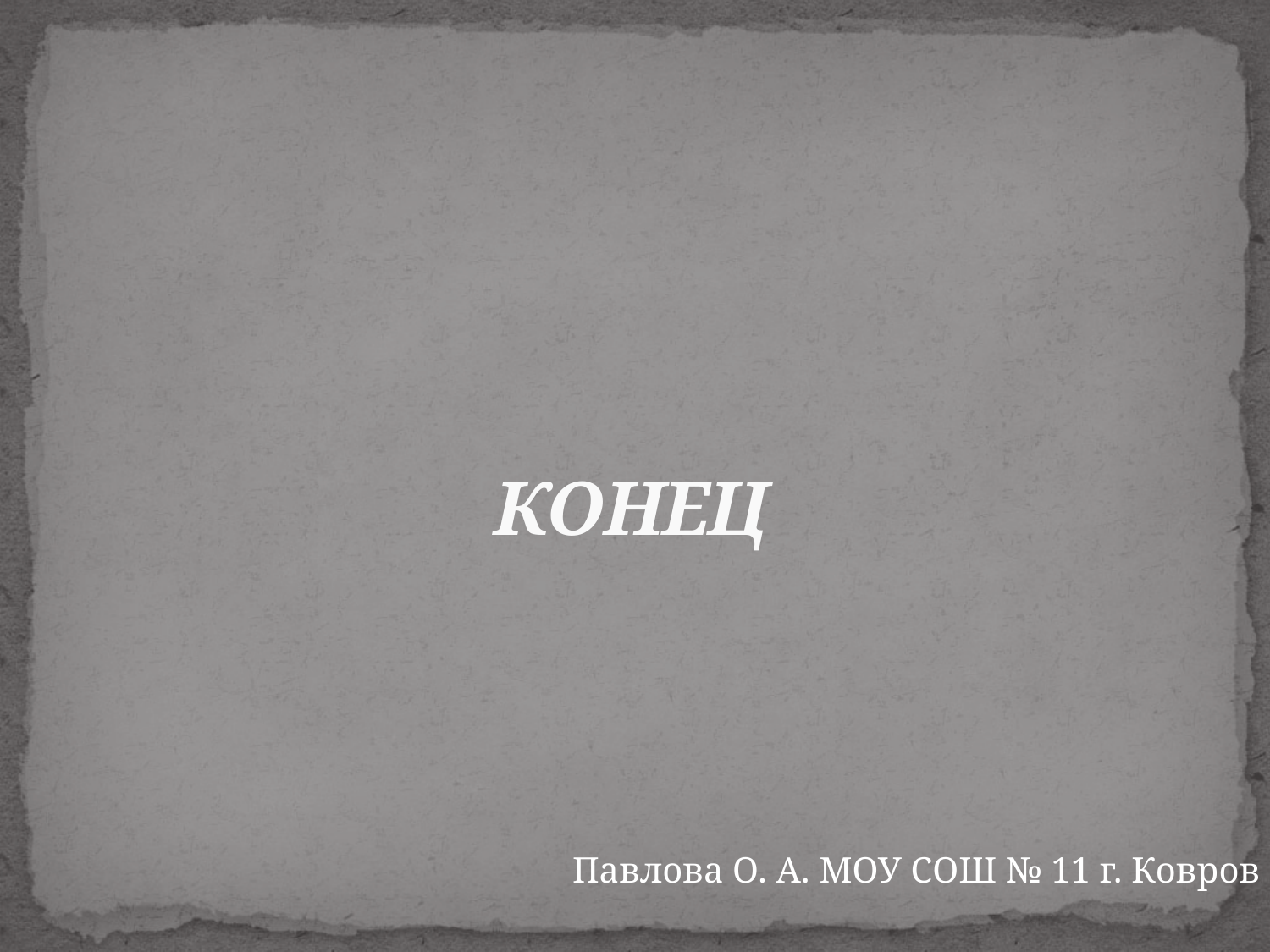

# КОНЕЦ
Павлова О. А. МОУ СОШ № 11 г. Ковров